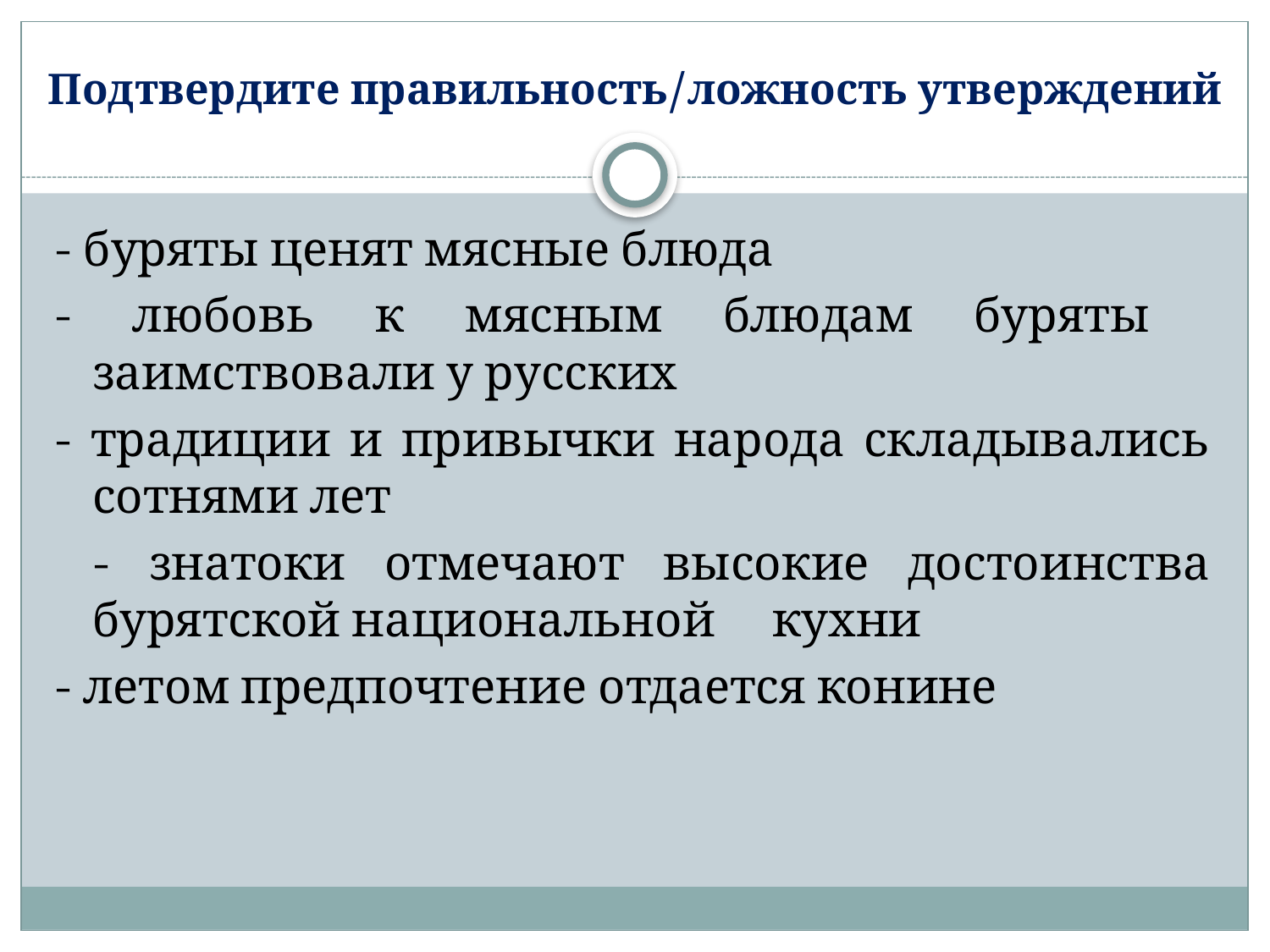

# Подтвердите правильность/ложность утверждений
- буряты ценят мясные блюда
- любовь к мясным блюдам буряты  заимствовали у русских
- традиции и привычки народа складывались сотнями лет
 - знатоки отмечают высокие достоинства бурятской национальной     кухни
- летом предпочтение отдается конине